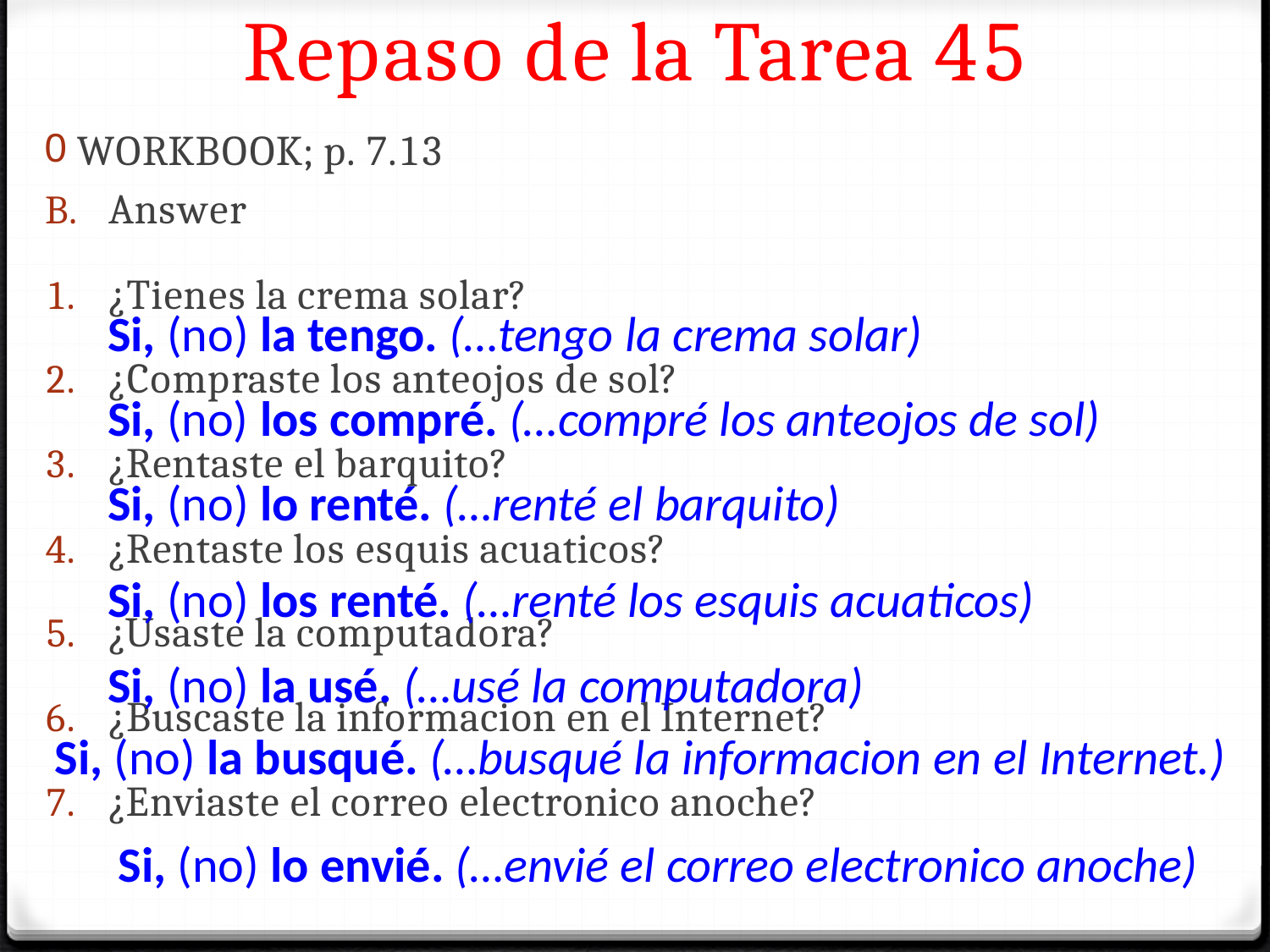

# Repaso de la Tarea 45
WORKBOOK; p. 7.13
Answer
¿Tienes la crema solar?
¿Compraste los anteojos de sol?
¿Rentaste el barquito?
¿Rentaste los esquis acuaticos?
¿Usaste la computadora?
¿Buscaste la informacion en el Internet?
¿Enviaste el correo electronico anoche?

Si, (no) la tengo. (…tengo la crema solar)
Si, (no) los compré. (…compré los anteojos de sol)
Si, (no) lo renté. (…renté el barquito)
Si, (no) los renté. (…renté los esquis acuaticos)
Si, (no) la usé. (…usé la computadora)
Si, (no) la busqué. (…busqué la informacion en el Internet.)
Si, (no) lo envié. (…envié el correo electronico anoche)